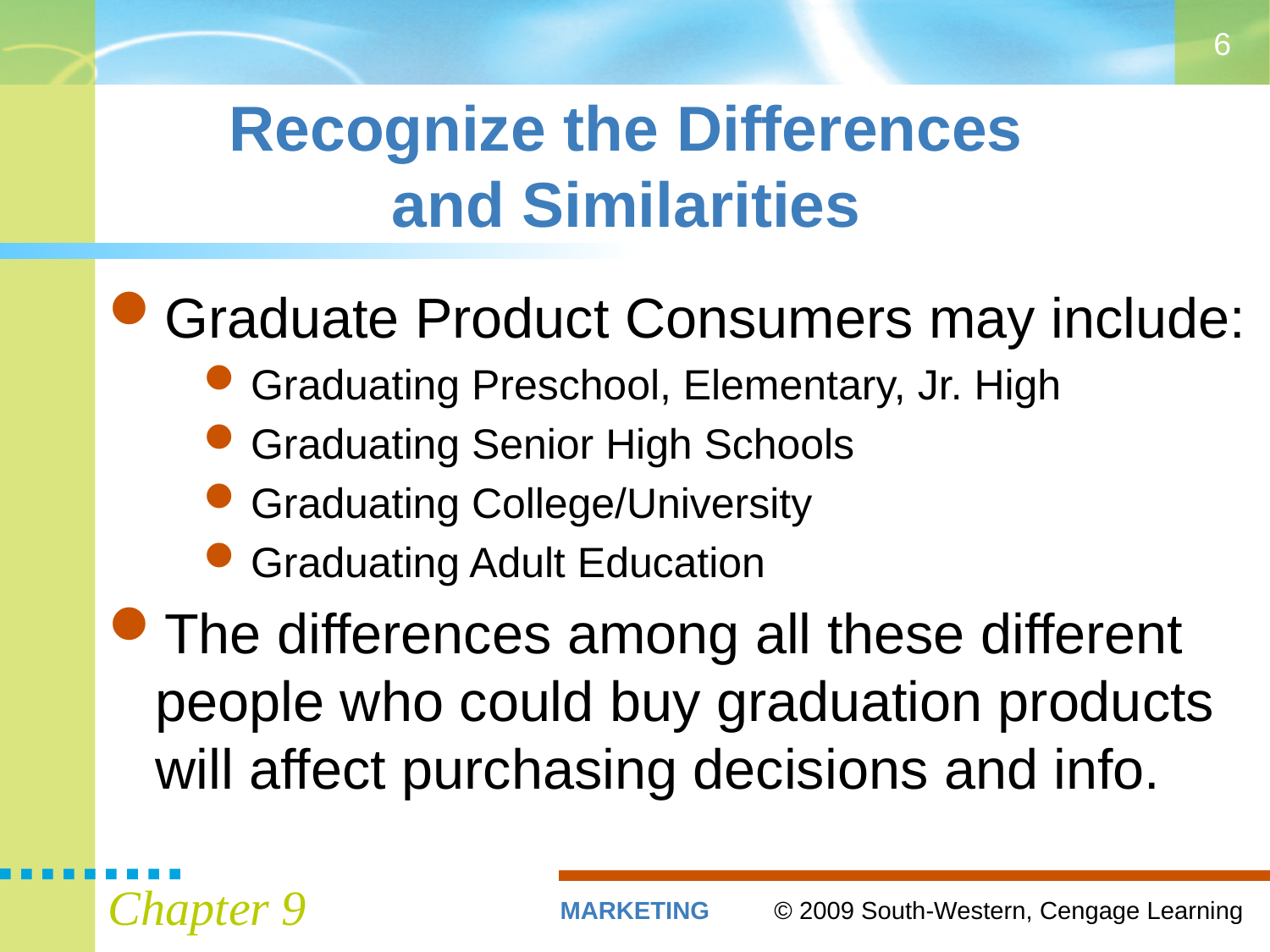

6
# Recognize the Differences and Similarities
Graduate Product Consumers may include:
Graduating Preschool, Elementary, Jr. High
Graduating Senior High Schools
Graduating College/University
Graduating Adult Education
The differences among all these different  people who could buy graduation products will affect purchasing decisions and info.
Chapter 9